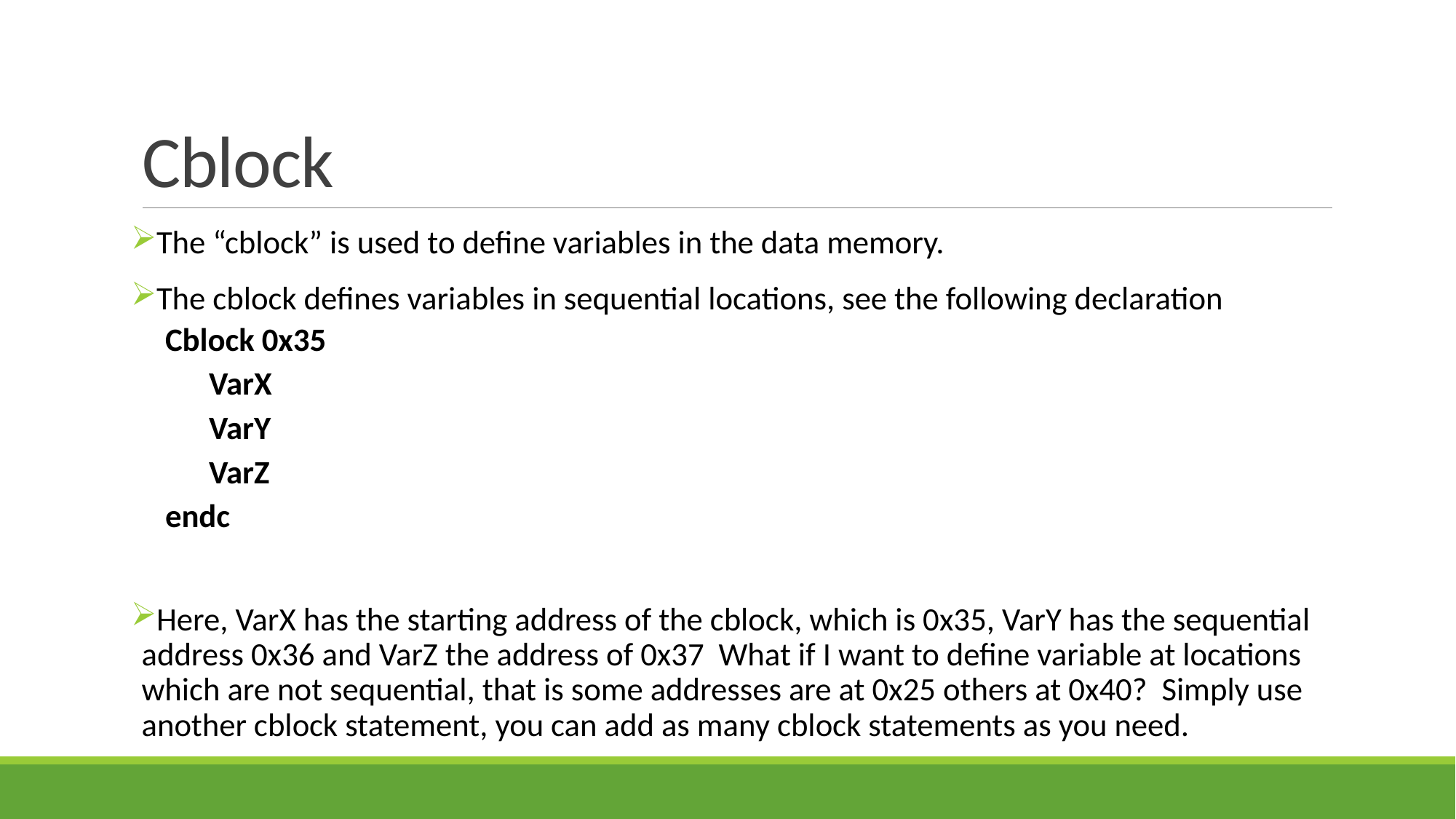

# Cblock
The “cblock” is used to define variables in the data memory.
The cblock defines variables in sequential locations, see the following declaration
Cblock 0x35
      VarX
      VarY
      VarZ
endc

Here, VarX has the starting address of the cblock, which is 0x35, VarY has the sequential address 0x36 and VarZ the address of 0x37  What if I want to define variable at locations which are not sequential, that is some addresses are at 0x25 others at 0x40?  Simply use another cblock statement, you can add as many cblock statements as you need.